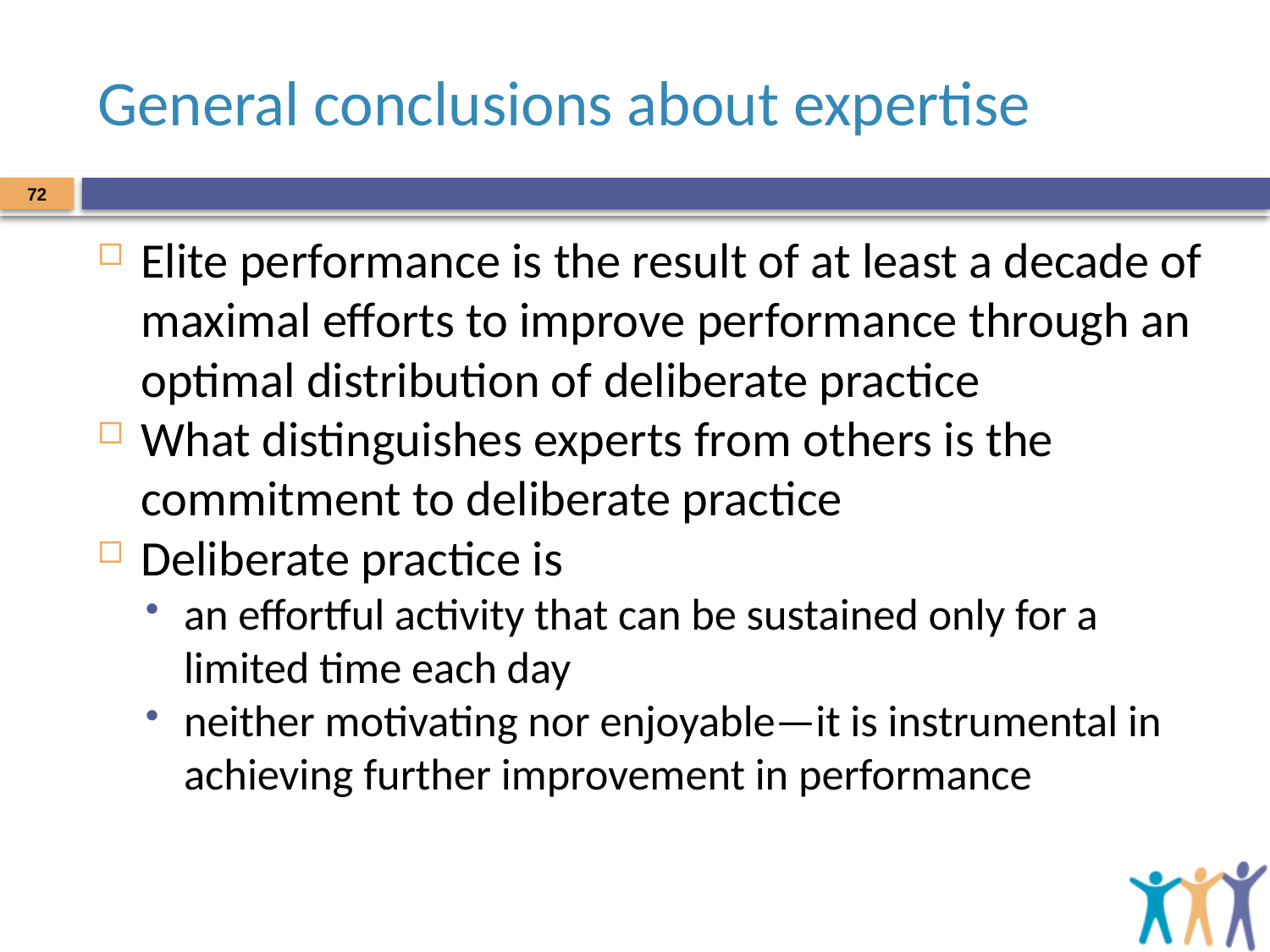

# General conclusions about expertise
72
Elite performance is the result of at least a decade of maximal efforts to improve performance through an optimal distribution of deliberate practice
What distinguishes experts from others is the commitment to deliberate practice
Deliberate practice is
an effortful activity that can be sustained only for a limited time each day
neither motivating nor enjoyable—it is instrumental in achieving further improvement in performance